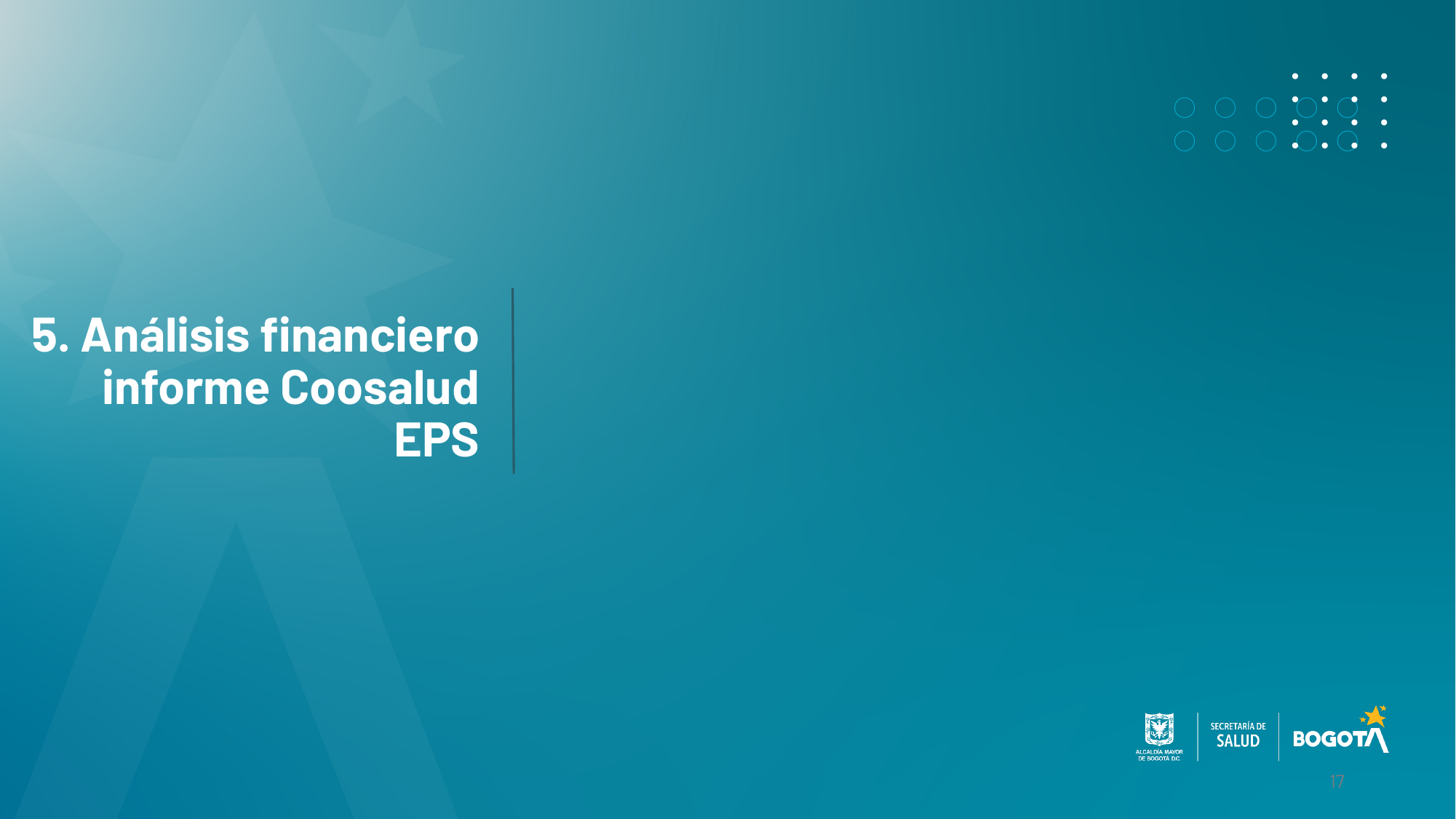

5. Análisis financiero informe Coosalud EPS
17